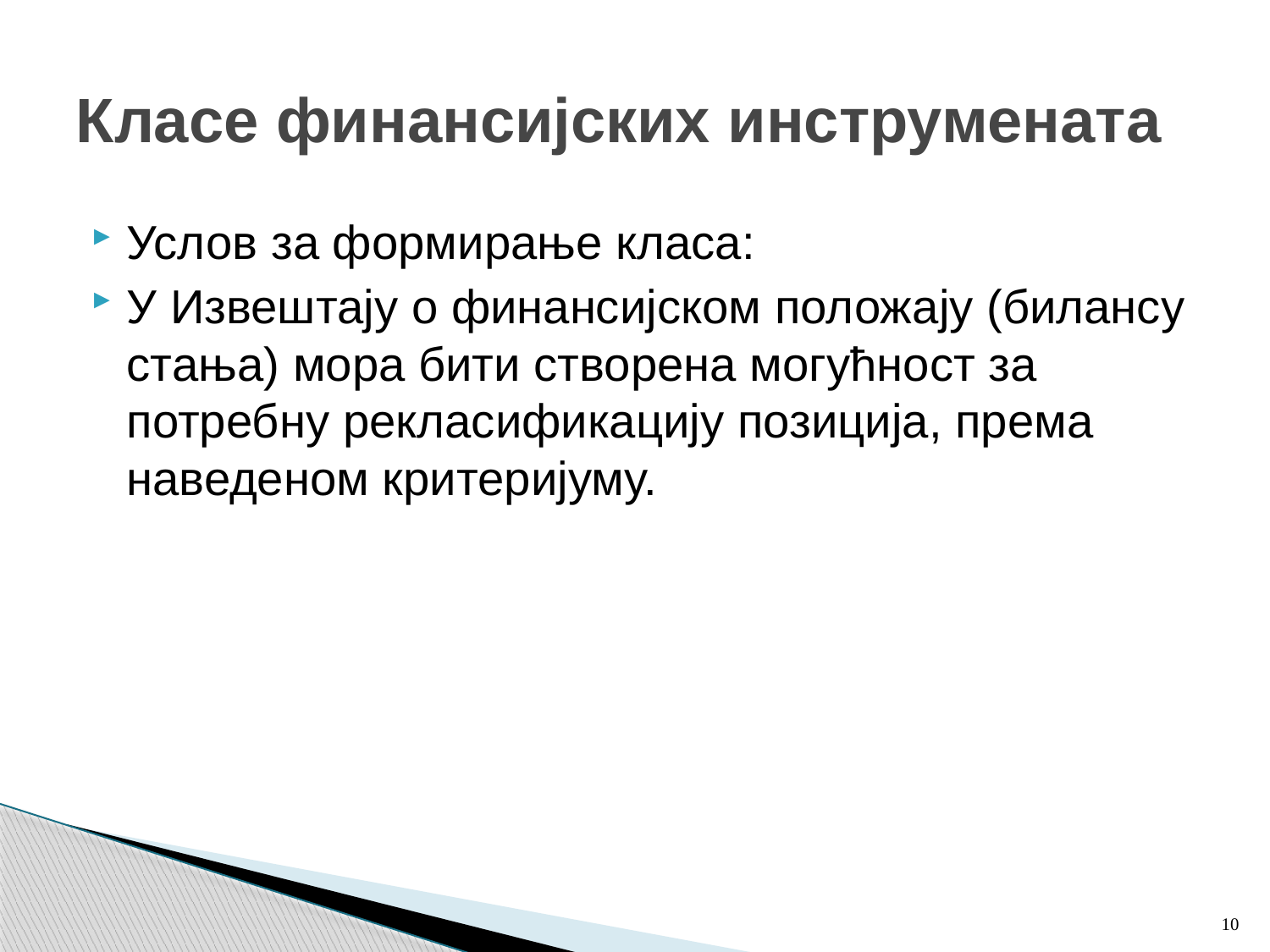

# Класе финансијских инструмената
Услов за формирање класа:
У Извештају о финансијском положају (билансу стања) мора бити створена могућност за потребну рекласификацију позиција, према наведеном критеријуму.

10